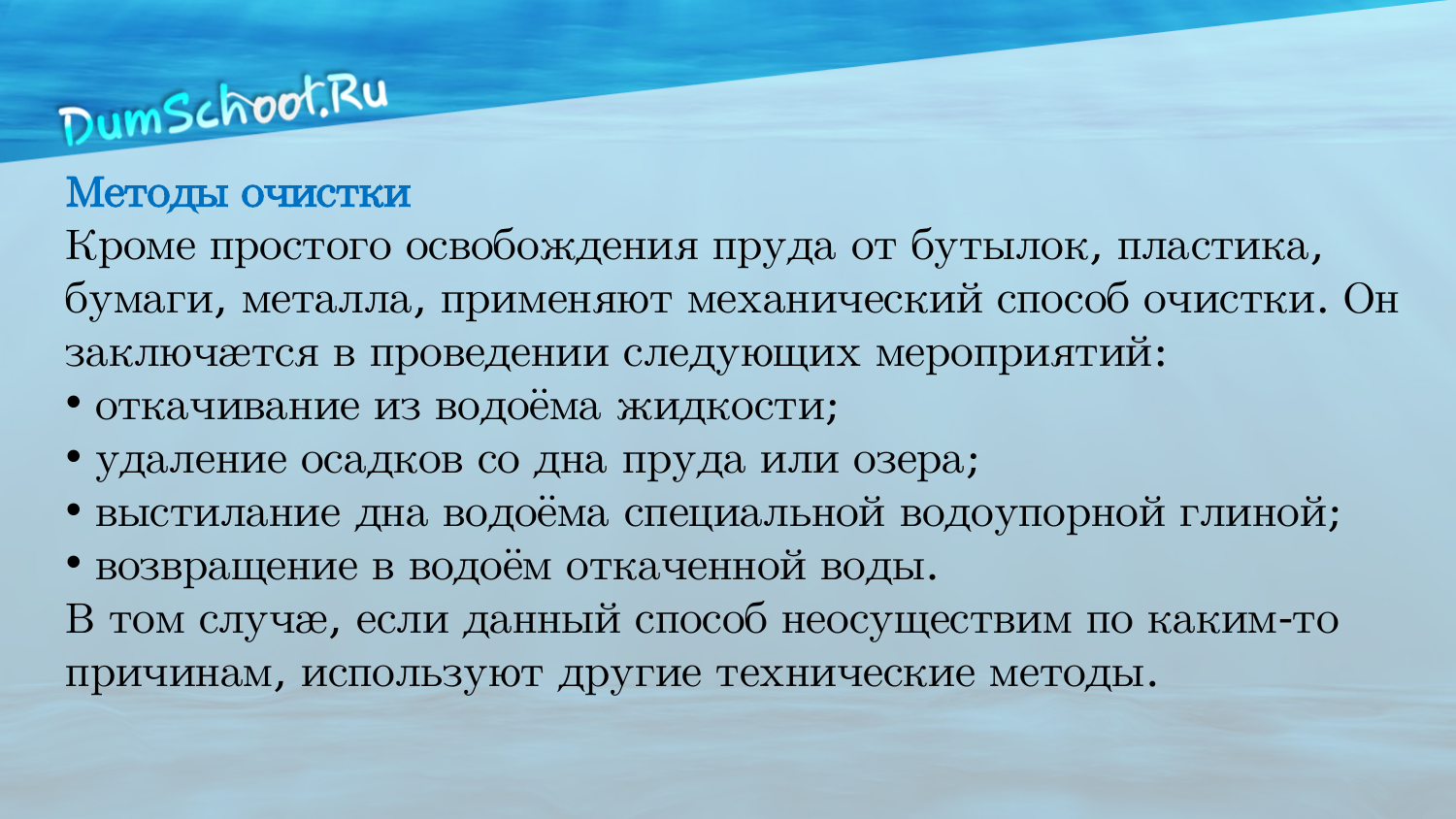

Методы очистки
Кроме простого освобождения пруда от бутылок, пластика, бумаги, металла, применяют механический способ очистки. Он заключается в проведении следующих мероприятий:
 откачивание из водоёма жидкости;
 удаление осадков со дна пруда или озера;
 выстилание дна водоёма специальной водоупорной глиной;
 возвращение в водоём откаченной воды.
В том случае, если данный способ неосуществим по каким-то причинам, используют другие технические методы.